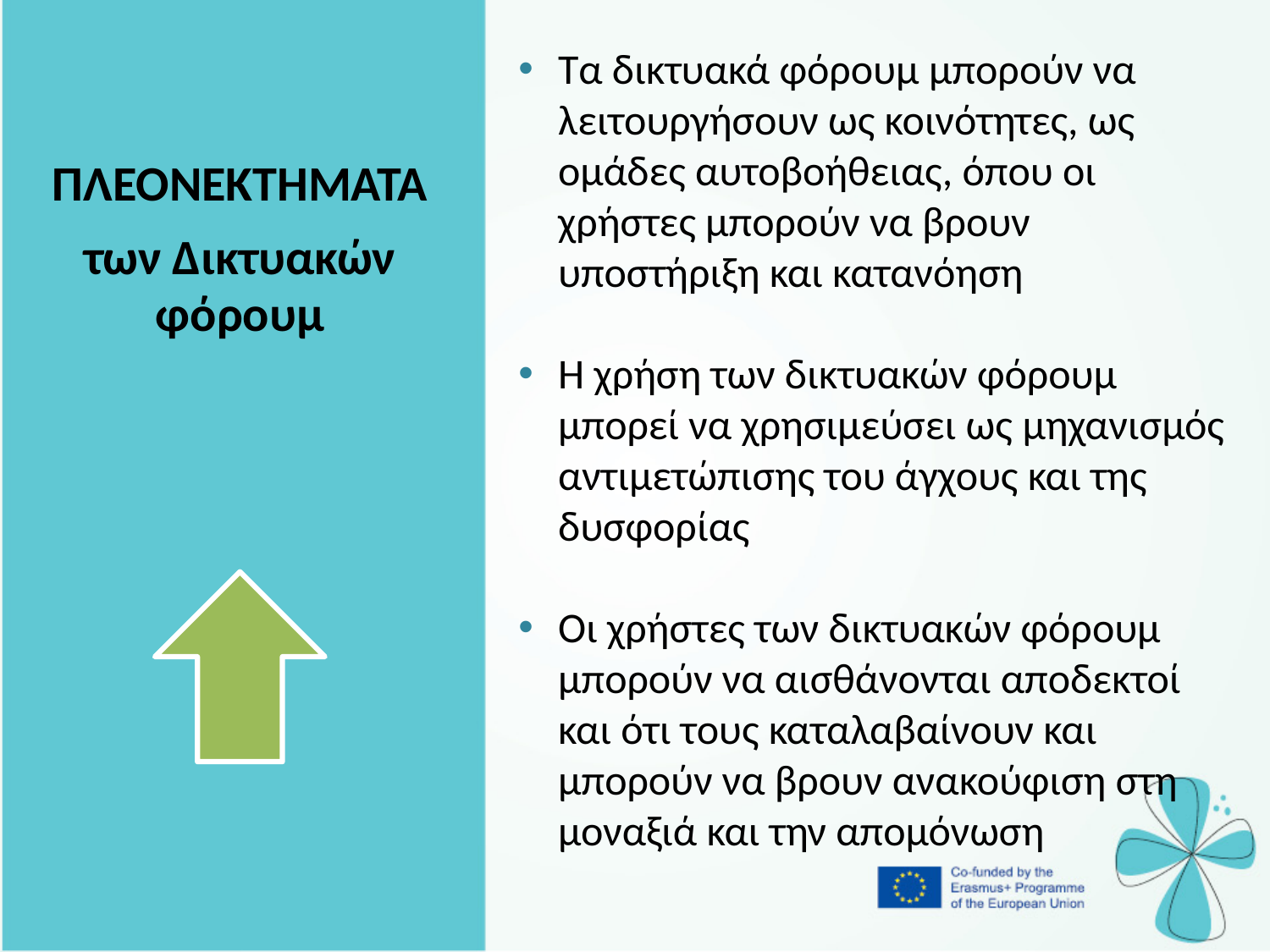

Τα δικτυακά φόρουμ μπορούν να λειτουργήσουν ως κοινότητες, ως ομάδες αυτοβοήθειας, όπου οι χρήστες μπορούν να βρουν υποστήριξη και κατανόηση

Η χρήση των δικτυακών φόρουμ μπορεί να χρησιμεύσει ως μηχανισμός αντιμετώπισης του άγχους και της δυσφορίας

Οι χρήστες των δικτυακών φόρουμ μπορούν να αισθάνονται αποδεκτοί και ότι τους καταλαβαίνουν και μπορούν να βρουν ανακούφιση στη μοναξιά και την απομόνωση
| ΠΛΕΟΝΕΚΤΗΜΑΤΑ των Δικτυακών φόρουμ |
| --- |